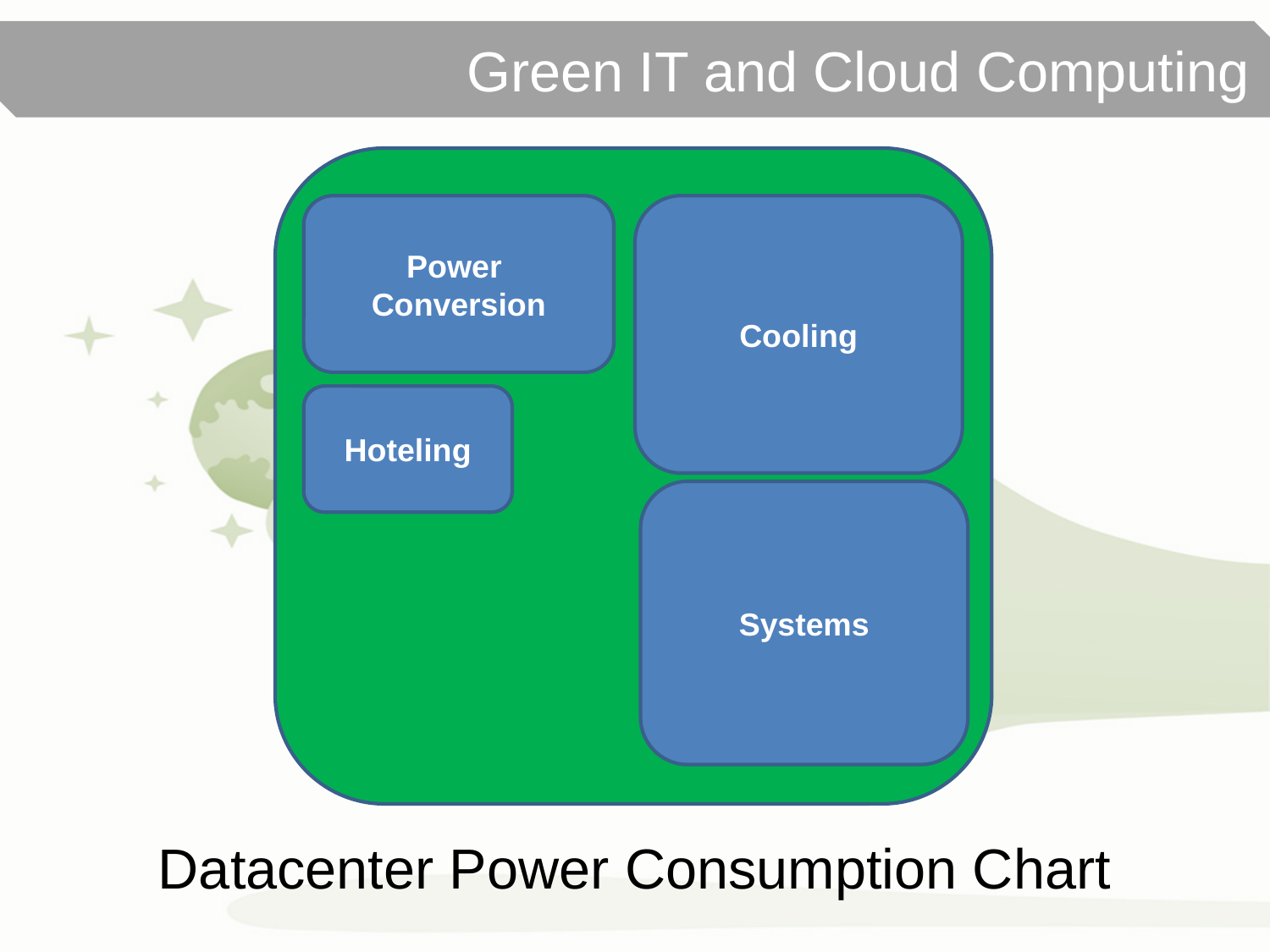

Power
Conversion
Cooling
Datacenter Power Consumption Chart
Hoteling
Systems